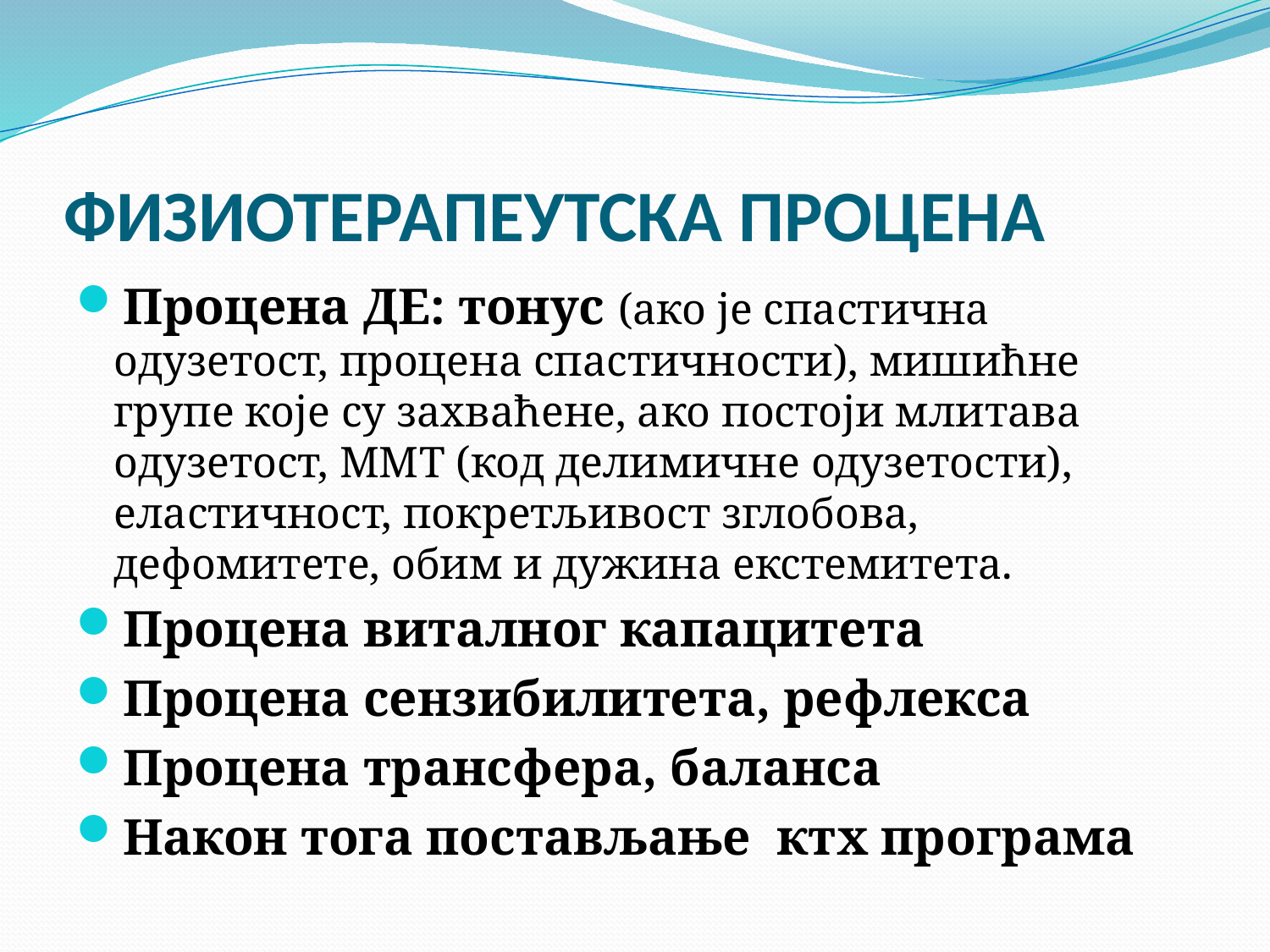

# ФИЗИОТЕРАПЕУТСКА ПРОЦЕНА
Процена ДЕ: тонус (ако је спастична одузетост, процена спастичности), мишићне групе које су захваћене, ако постоји млитава одузетост, ММТ (код делимичне одузетости), еластичност, покретљивост зглобова, дефомитете, обим и дужина екстемитета.
Процена виталног капацитета
Процена сензибилитета, рефлекса
Процена трансфера, баланса
Након тога постављање  ктх програма